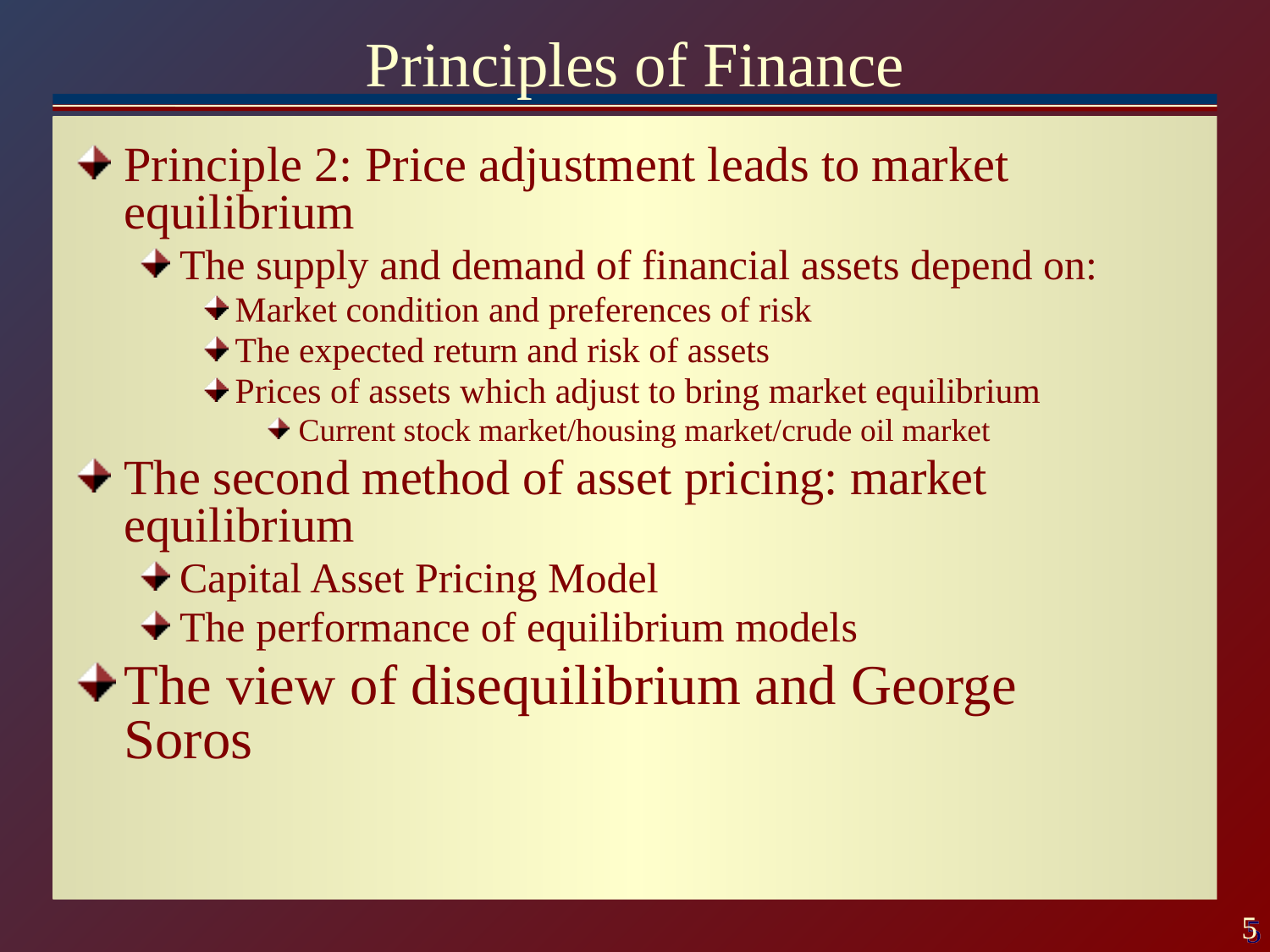

# Principles of Finance
Principle 2: Price adjustment leads to market equilibrium
The supply and demand of financial assets depend on:
Market condition and preferences of risk
The expected return and risk of assets
Prices of assets which adjust to bring market equilibrium
Current stock market/housing market/crude oil market
The second method of asset pricing: market equilibrium
Capital Asset Pricing Model
The performance of equilibrium models
The view of disequilibrium and George Soros